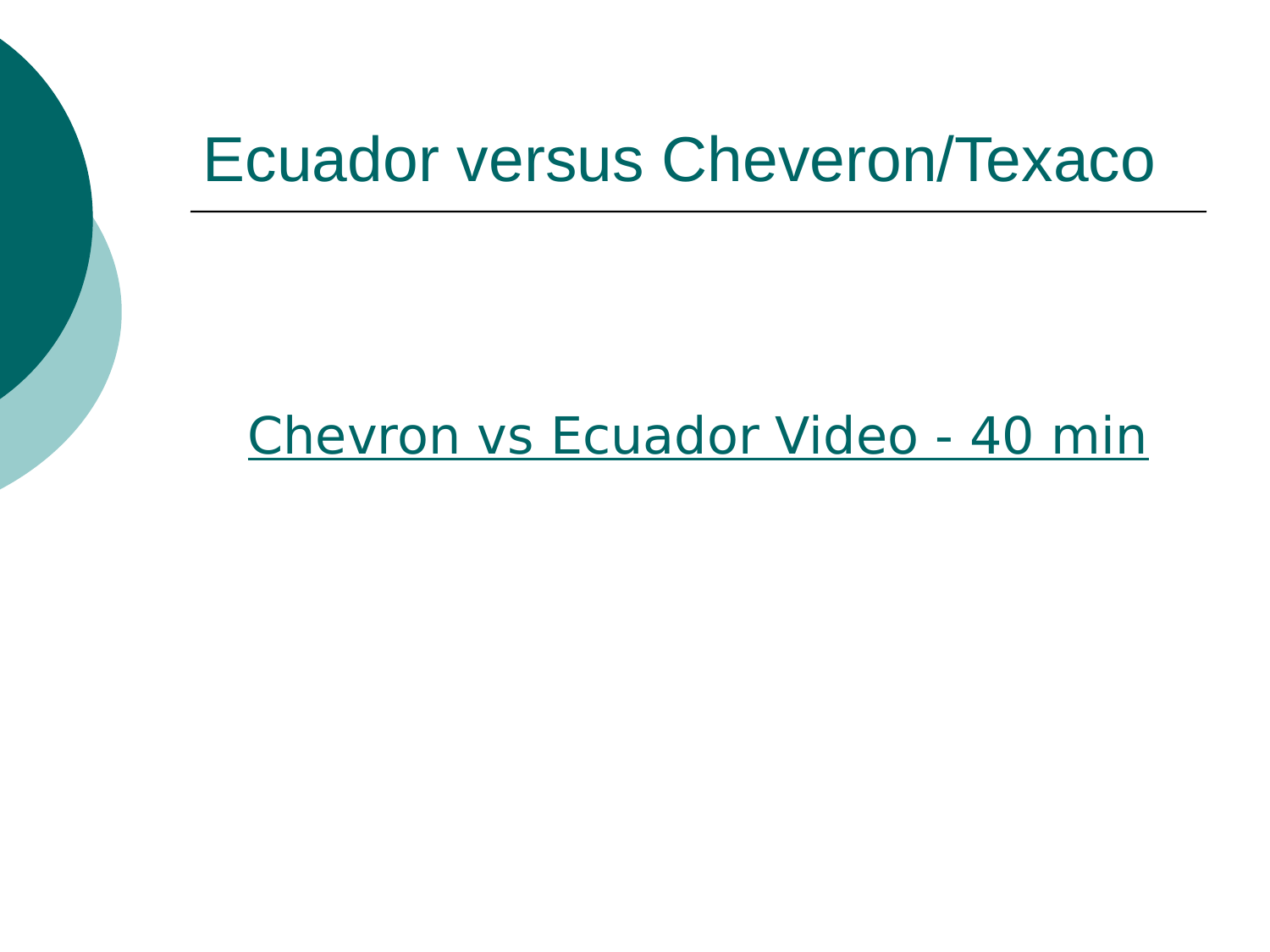

# Ecuador versus Cheveron/Texaco

Chevron vs Ecuador Video - 40 min